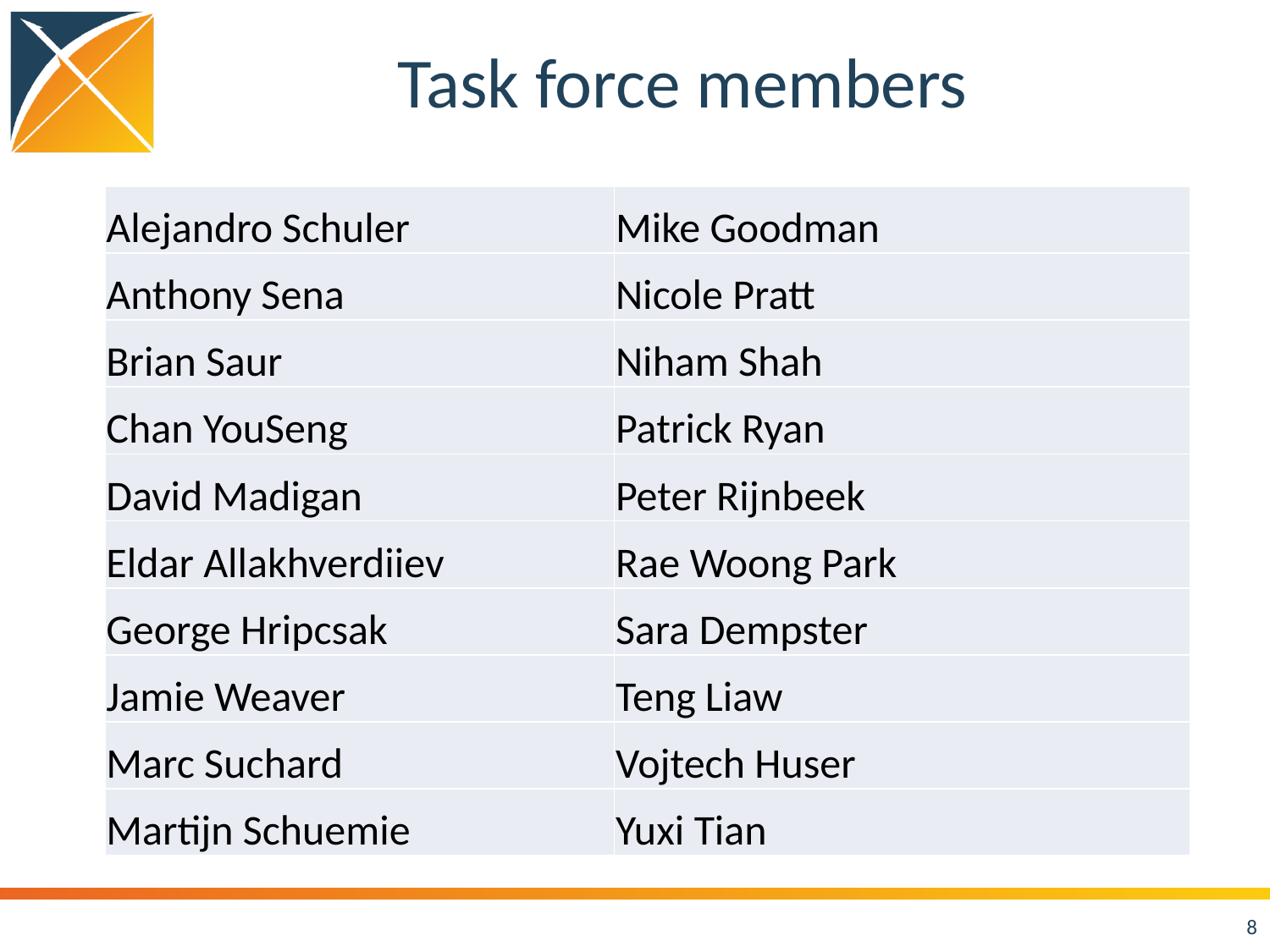

# Task force members
| Alejandro Schuler | Mike Goodman |
| --- | --- |
| Anthony Sena | Nicole Pratt |
| Brian Saur | Niham Shah |
| Chan YouSeng | Patrick Ryan |
| David Madigan | Peter Rijnbeek |
| Eldar Allakhverdiiev | Rae Woong Park |
| George Hripcsak | Sara Dempster |
| Jamie Weaver | Teng Liaw |
| Marc Suchard | Vojtech Huser |
| Martijn Schuemie | Yuxi Tian |
8